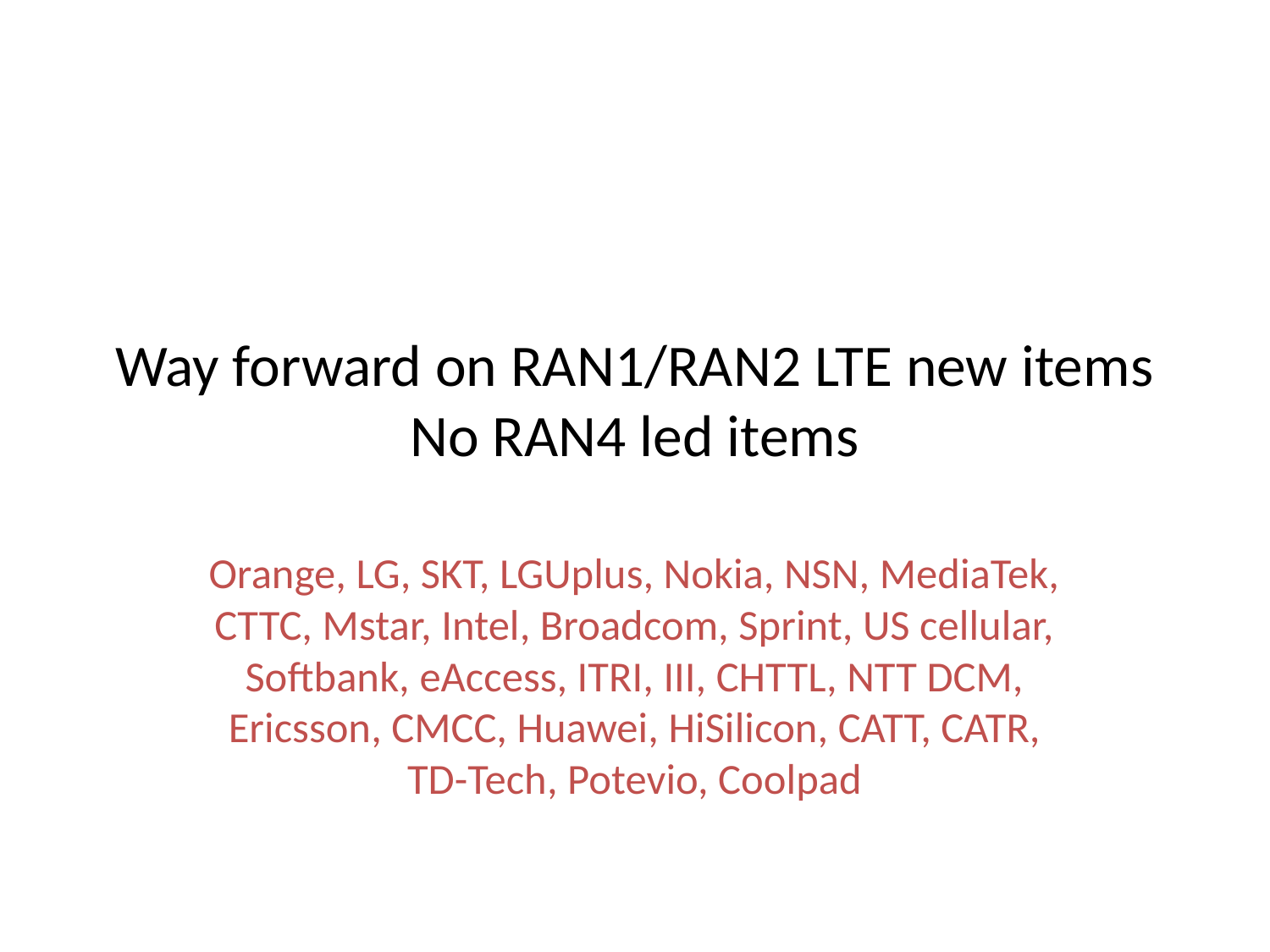

# Way forward on RAN1/RAN2 LTE new items No RAN4 led items
Orange, LG, SKT, LGUplus, Nokia, NSN, MediaTek, CTTC, Mstar, Intel, Broadcom, Sprint, US cellular, Softbank, eAccess, ITRI, III, CHTTL, NTT DCM, Ericsson, CMCC, Huawei, HiSilicon, CATT, CATR, TD-Tech, Potevio, Coolpad